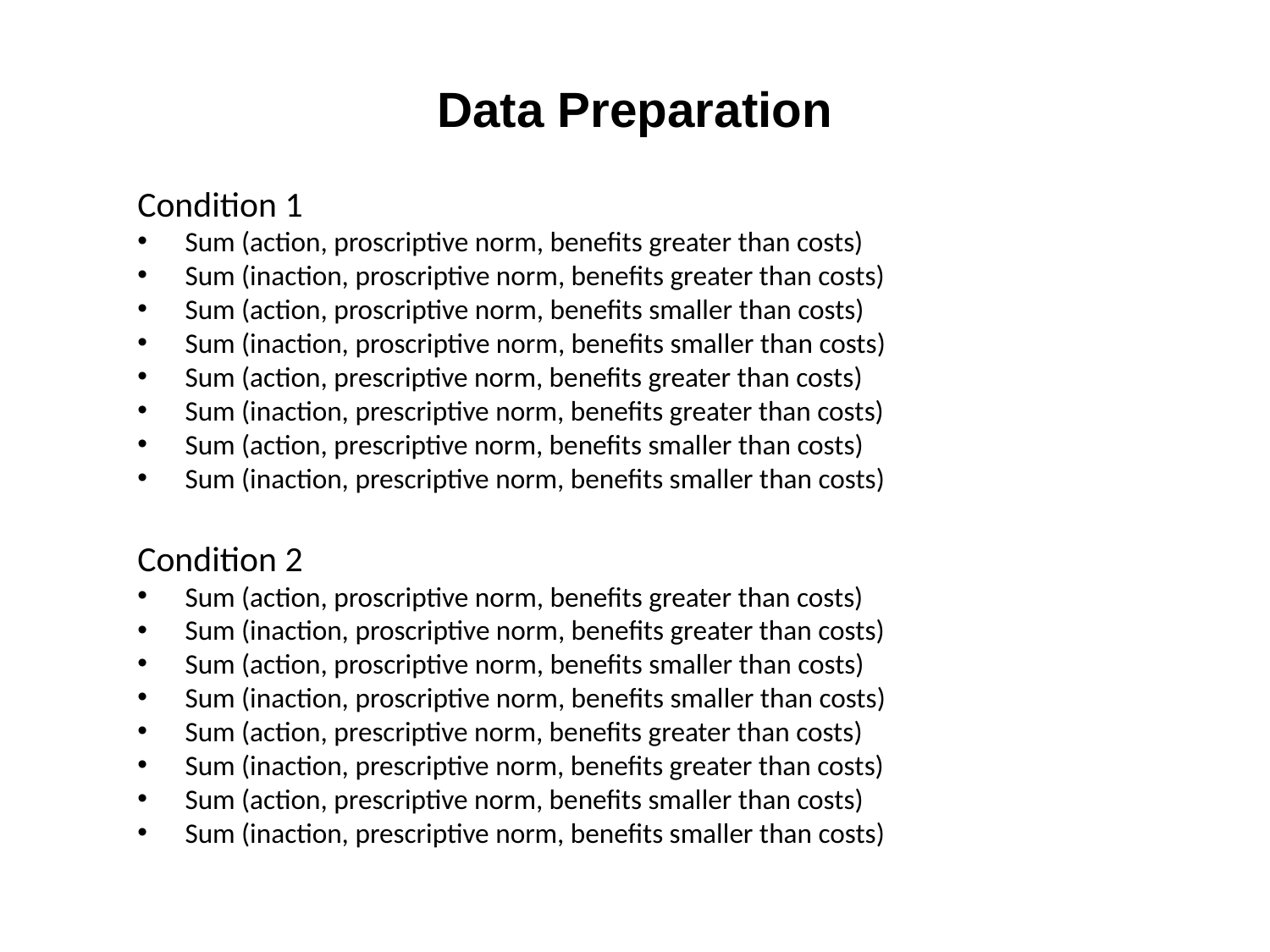

Data Preparation
Condition 1
Sum (action, proscriptive norm, benefits greater than costs)
Sum (inaction, proscriptive norm, benefits greater than costs)
Sum (action, proscriptive norm, benefits smaller than costs)
Sum (inaction, proscriptive norm, benefits smaller than costs)
Sum (action, prescriptive norm, benefits greater than costs)
Sum (inaction, prescriptive norm, benefits greater than costs)
Sum (action, prescriptive norm, benefits smaller than costs)
Sum (inaction, prescriptive norm, benefits smaller than costs)

Condition 2
Sum (action, proscriptive norm, benefits greater than costs)
Sum (inaction, proscriptive norm, benefits greater than costs)
Sum (action, proscriptive norm, benefits smaller than costs)
Sum (inaction, proscriptive norm, benefits smaller than costs)
Sum (action, prescriptive norm, benefits greater than costs)
Sum (inaction, prescriptive norm, benefits greater than costs)
Sum (action, prescriptive norm, benefits smaller than costs)
Sum (inaction, prescriptive norm, benefits smaller than costs)